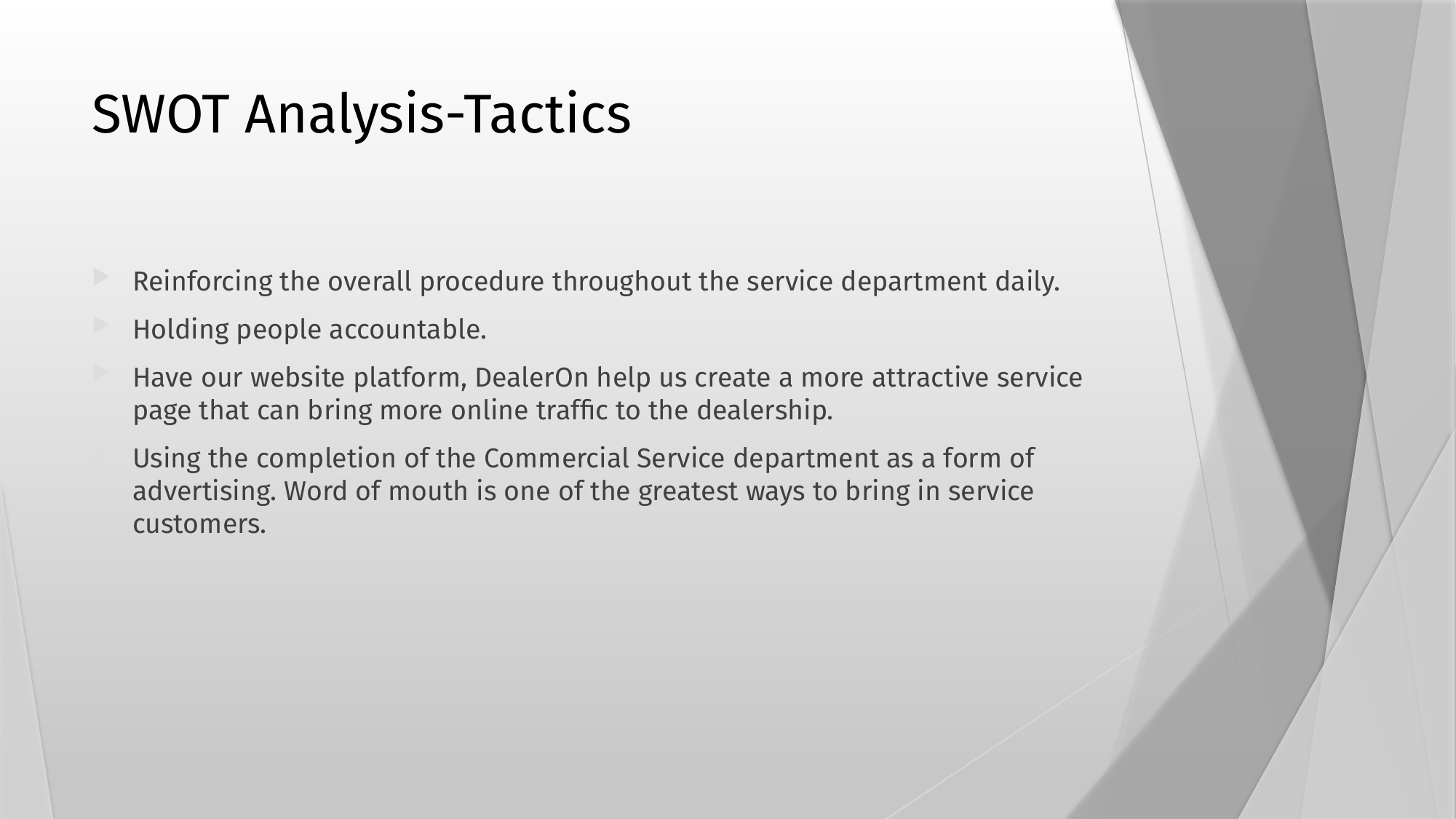

# SWOT Analysis-Tactics
Reinforcing the overall procedure throughout the service department daily.
Holding people accountable.
Have our website platform, DealerOn help us create a more attractive service page that can bring more online traffic to the dealership.
Using the completion of the Commercial Service department as a form of advertising. Word of mouth is one of the greatest ways to bring in service customers.